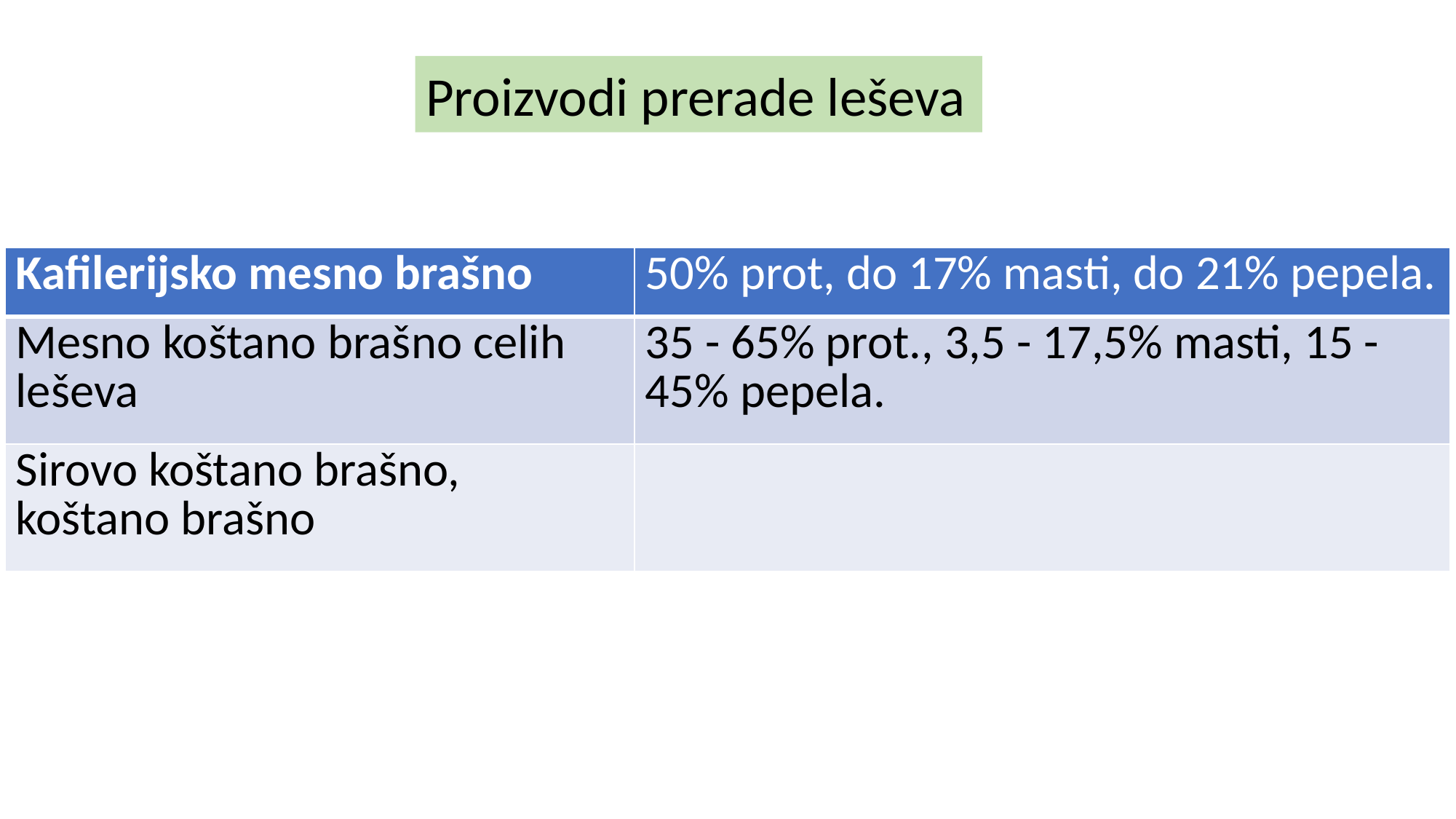

Proizvodi prerade leševa
| Kafilerijsko mesno brašno | 50% prot, do 17% masti, do 21% pepela. |
| --- | --- |
| Mesno koštano brašno celih leševa | 35 - 65% prot., 3,5 - 17,5% masti, 15 - 45% pepela. |
| Sirovo koštano brašno, koštano brašno |  |